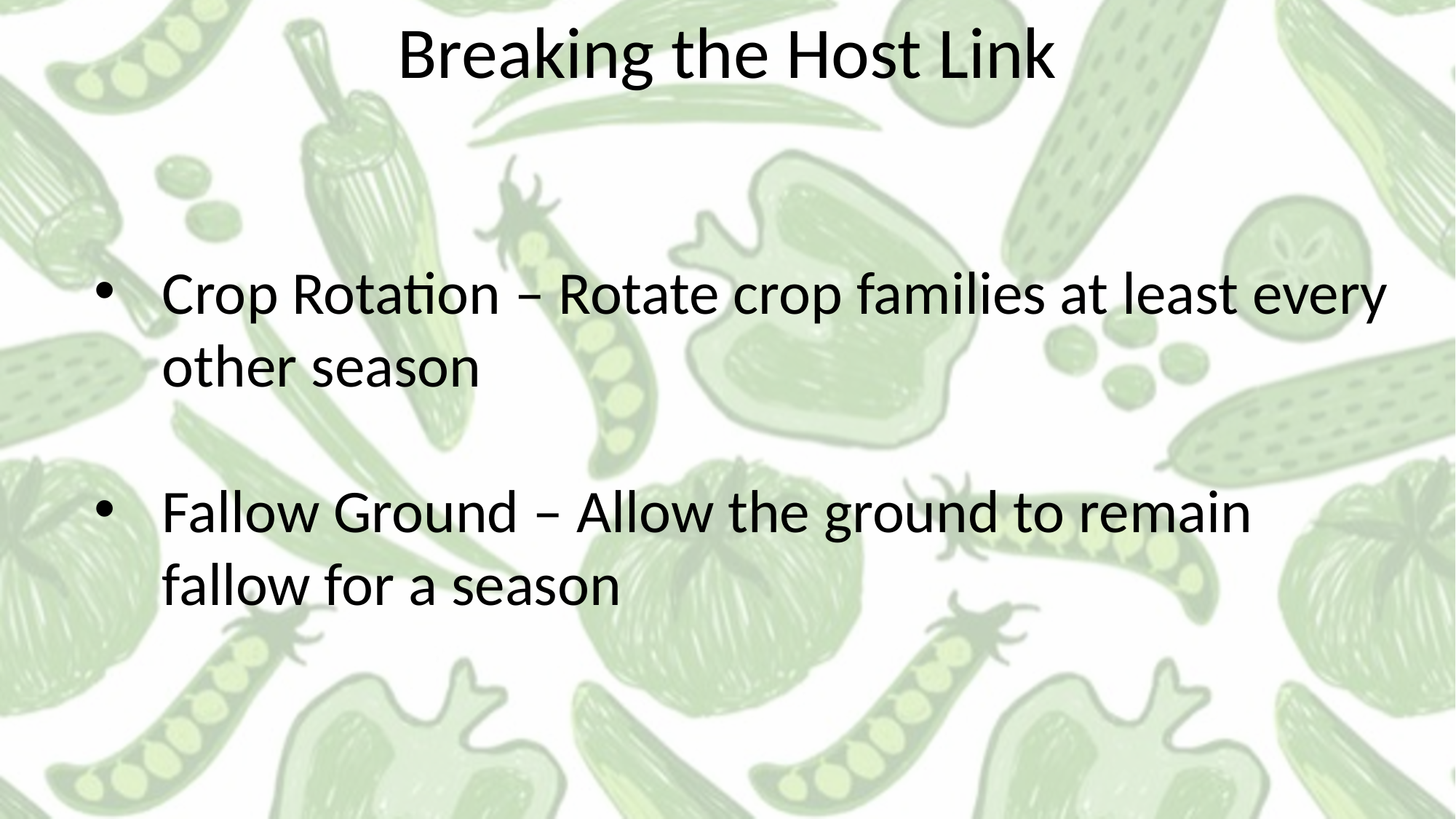

Breaking the Host Link
Crop Rotation – Rotate crop families at least every other season

Fallow Ground – Allow the ground to remain fallow for a season